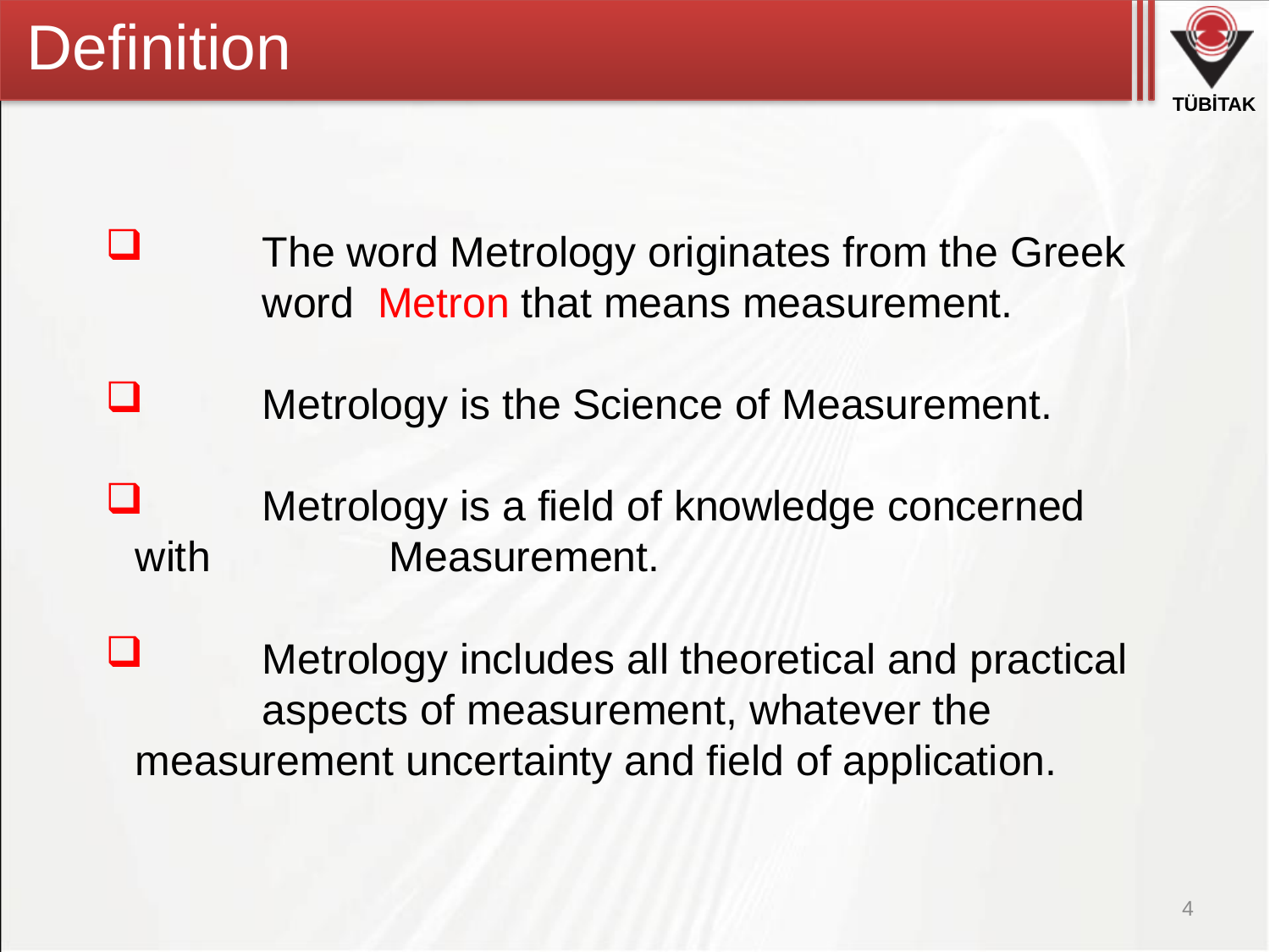

Definition
 	The word Metrology originates from the Greek  	word  Metron that means measurement.

 	Metrology is the Science of Measurement.

 	Metrology is a field of knowledge concerned with       	Measurement.

 	Metrology includes all theoretical and practical 	aspects of measurement, whatever the 	measurement uncertainty and field of application.

4